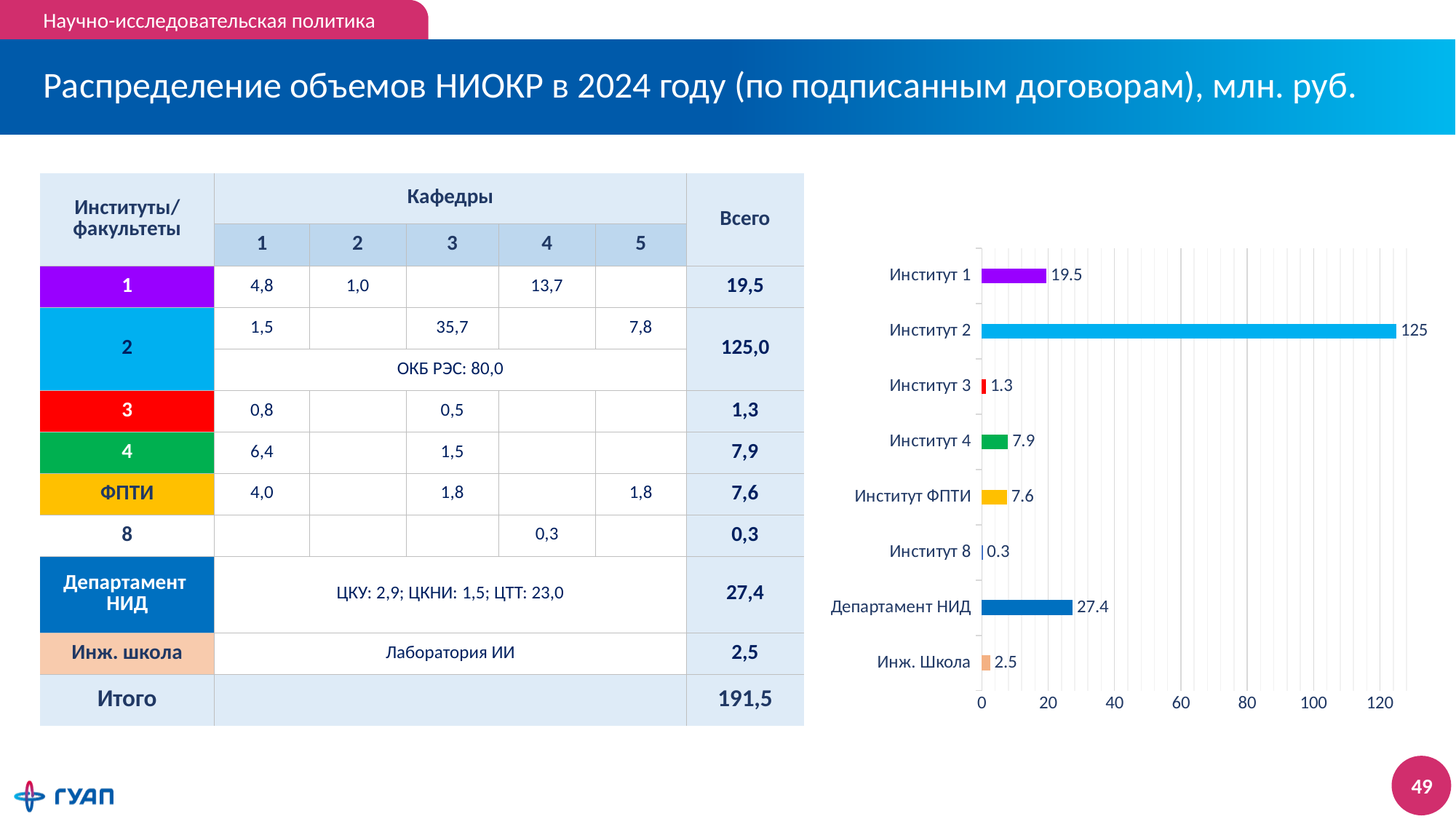

Научно-исследовательская политика

# Распределение объемов НИОКР в 2024 году (по подписанным договорам), млн. руб.
| Институты/ факультеты | Кафедры |  |  |  |  | Всего |
| --- | --- | --- | --- | --- | --- | --- |
|  | 1 | 2 | 3 | 4 | 5 |  |
| 1 | 4,8 | 1,0 |  | 13,7 |  | 19,5 |
| 2 | 1,5 |  | 35,7 |  | 7,8 | 125,0 |
|  | ОКБ РЭС: 80,0 |  |  |  |  |  |
| 3 | 0,8 |  | 0,5 |  |  | 1,3 |
| 4 | 6,4 |  | 1,5 |  |  | 7,9 |
| ФПТИ | 4,0 |  | 1,8 |  | 1,8 | 7,6 |
| 8 |  |  |  | 0,3 |  | 0,3 |
| Департамент НИД | ЦКУ: 2,9; ЦКНИ: 1,5; ЦТТ: 23,0 |  |  |  |  | 27,4 |
| Инж. школа | Лаборатория ИИ |  |  |  |  | 2,5 |
| Итого |  |  |  |  |  | 191,5 |

### Chart

| Category |  |
|---|---|
| Инж. Школа | 2.5 |
| Департамент НИД | 27.4 |
| Институт 8 | 0.3 |
| Институт ФПТИ | 7.6 |
| Институт 4 | 7.9 |
| Институт 3 | 1.3 |
| Институт 2 | 125.0 |
| Институт 1 | 19.5 |